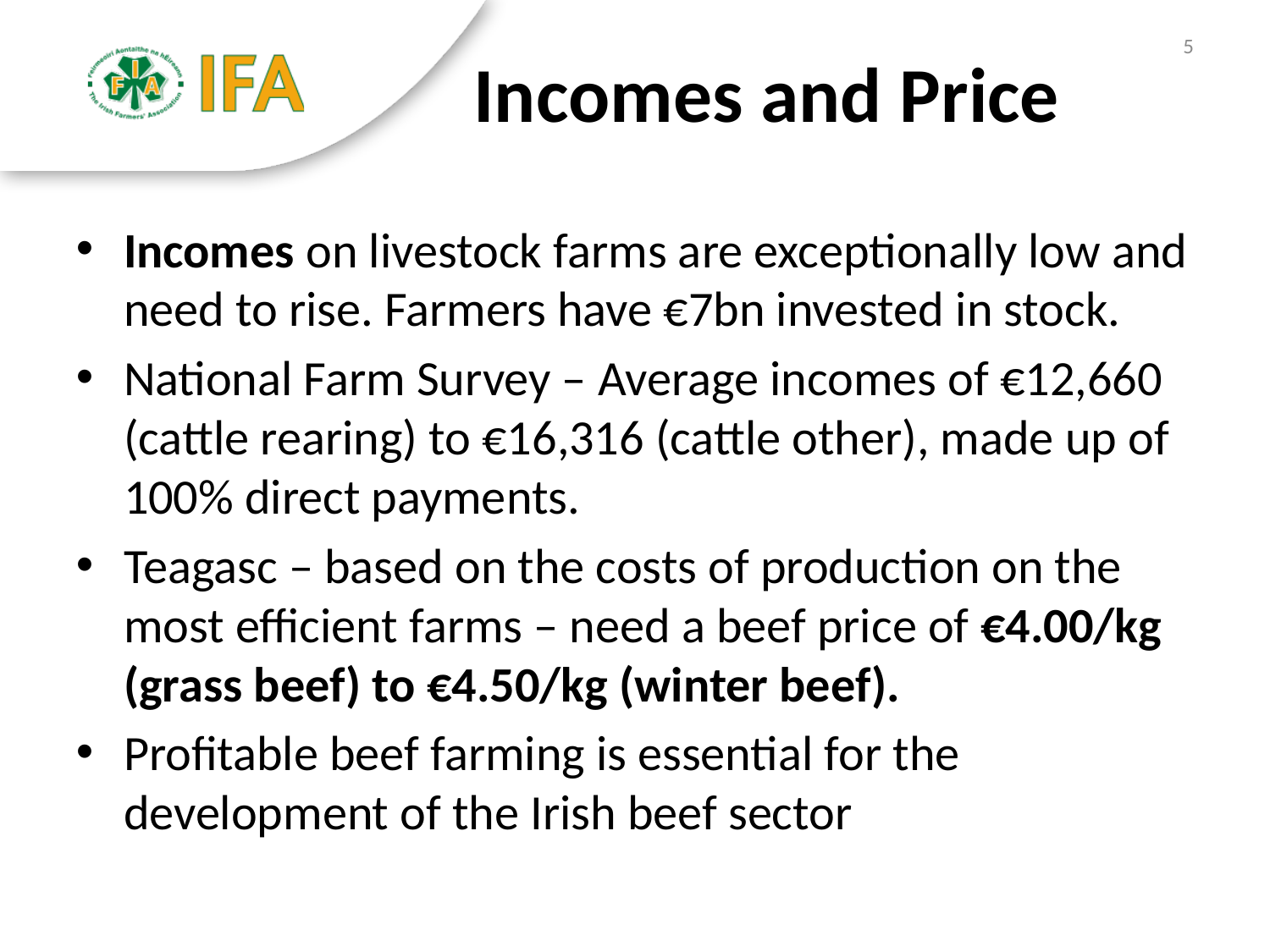

5
# Incomes and Price
Incomes on livestock farms are exceptionally low and need to rise. Farmers have €7bn invested in stock.
National Farm Survey – Average incomes of €12,660 (cattle rearing) to €16,316 (cattle other), made up of 100% direct payments.
Teagasc – based on the costs of production on the most efficient farms – need a beef price of €4.00/kg (grass beef) to €4.50/kg (winter beef).
Profitable beef farming is essential for the development of the Irish beef sector